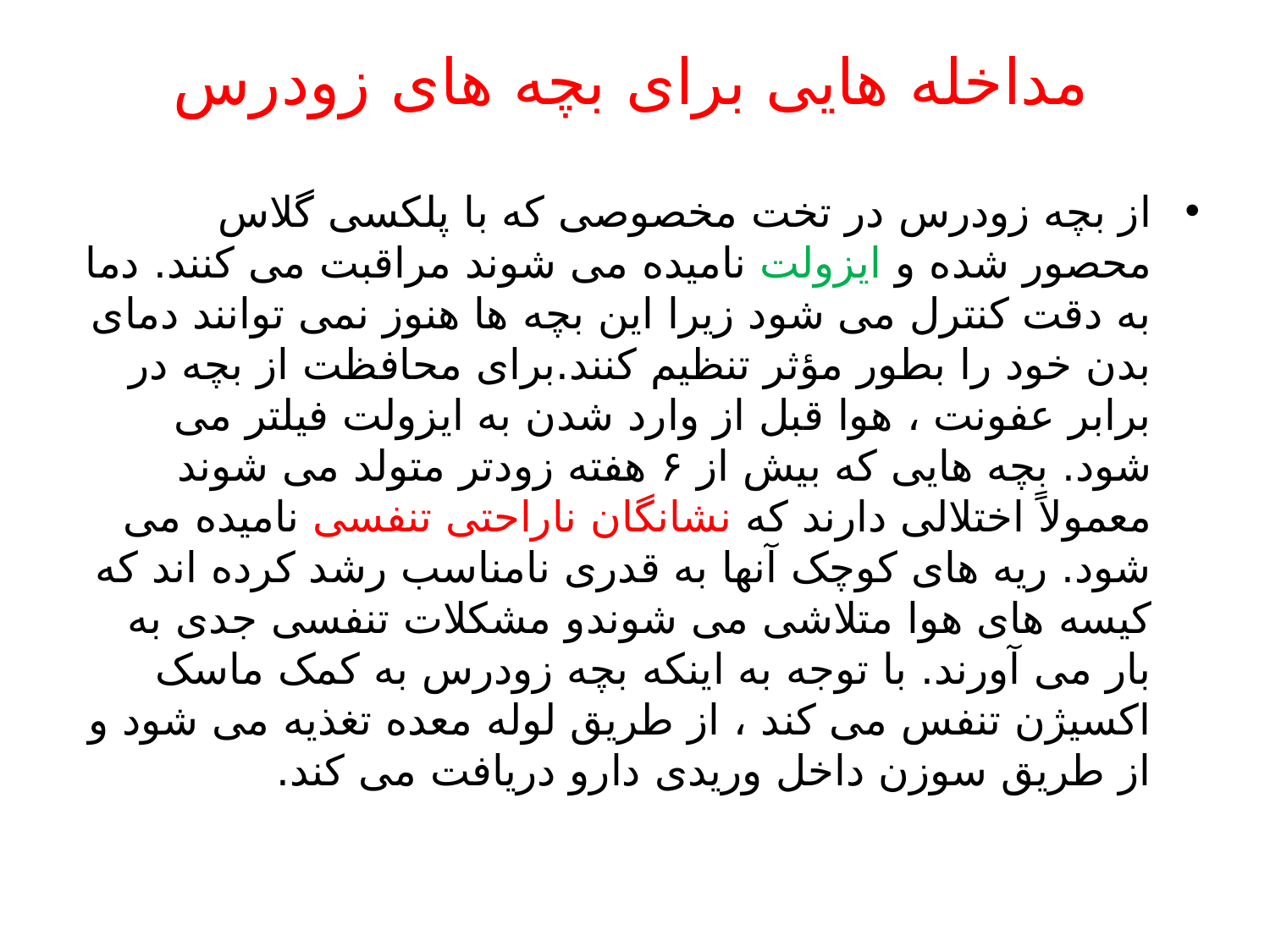

# مداخله هایی برای بچه های زودرس
از بچه زودرس در تخت مخصوصی که با پلکسی گلاس محصور شده و ایزولت نامیده می شوند مراقبت می کنند. دما به دقت کنترل می شود زیرا این بچه ها هنوز نمی توانند دمای بدن خود را بطور مؤثر تنظیم کنند.برای محافظت از بچه در برابر عفونت ، هوا قبل از وارد شدن به ایزولت فیلتر می شود. بچه هایی که بیش از ۶ هفته زودتر متولد می شوند معمولاً اختلالی دارند که نشانگان ناراحتی تنفسی نامیده می شود. ریه های کوچک آنها به قدری نامناسب رشد کرده اند که کیسه های هوا متلاشی می شوندو مشکلات تنفسی جدی به بار می آورند. با توجه به اینکه بچه زودرس به کمک ماسک اکسیژن تنفس می کند ، از طریق لوله معده تغذیه می شود و از طریق سوزن داخل وریدی دارو دریافت می کند.

www.modirkade.ir